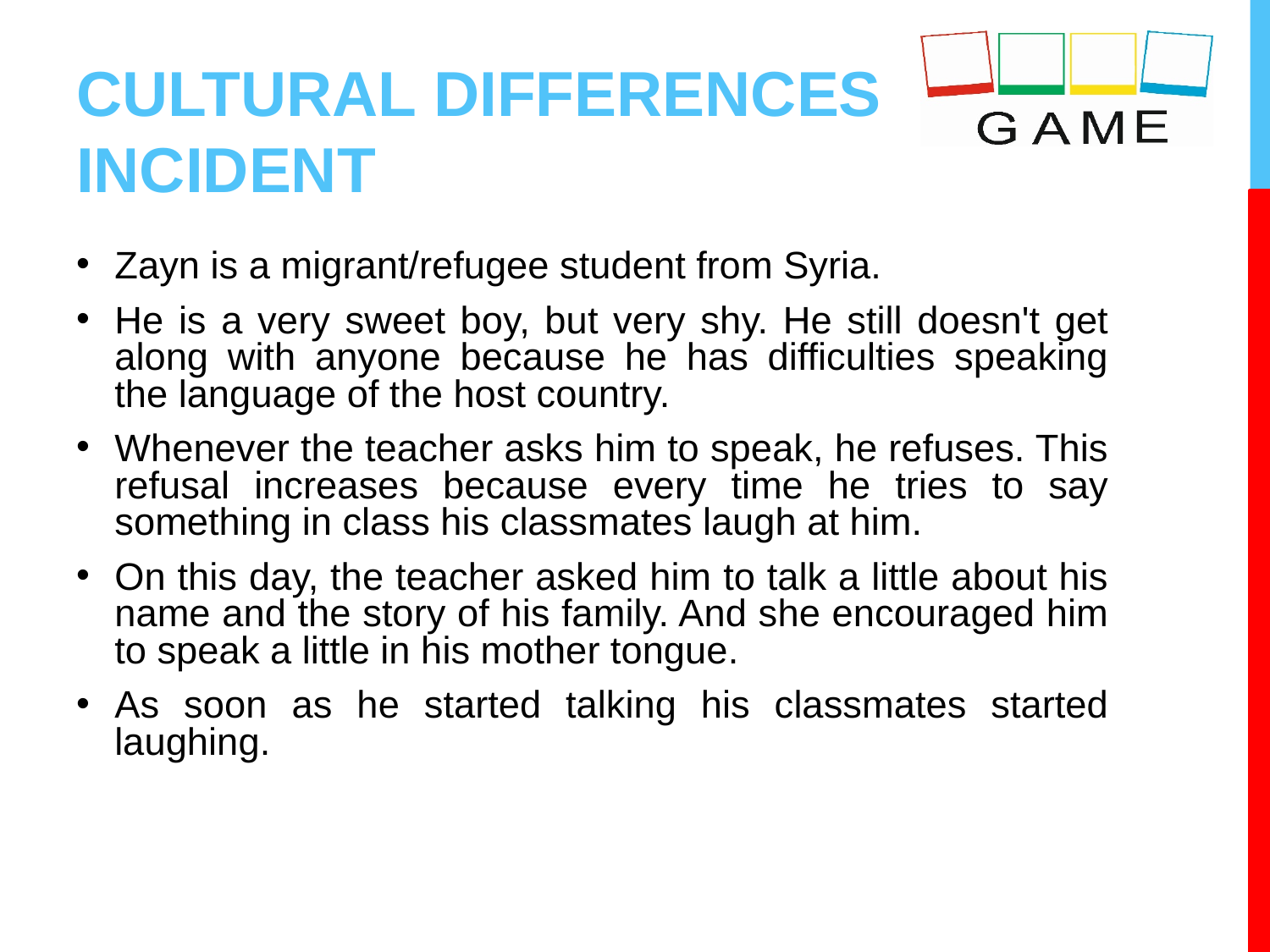

# CULTURAL DIFFERENCES INCIDENT
Zayn is a migrant/refugee student from Syria.
He is a very sweet boy, but very shy. He still doesn't get along with anyone because he has difficulties speaking the language of the host country.
Whenever the teacher asks him to speak, he refuses. This refusal increases because every time he tries to say something in class his classmates laugh at him.
On this day, the teacher asked him to talk a little about his name and the story of his family. And she encouraged him to speak a little in his mother tongue.
As soon as he started talking his classmates started laughing.